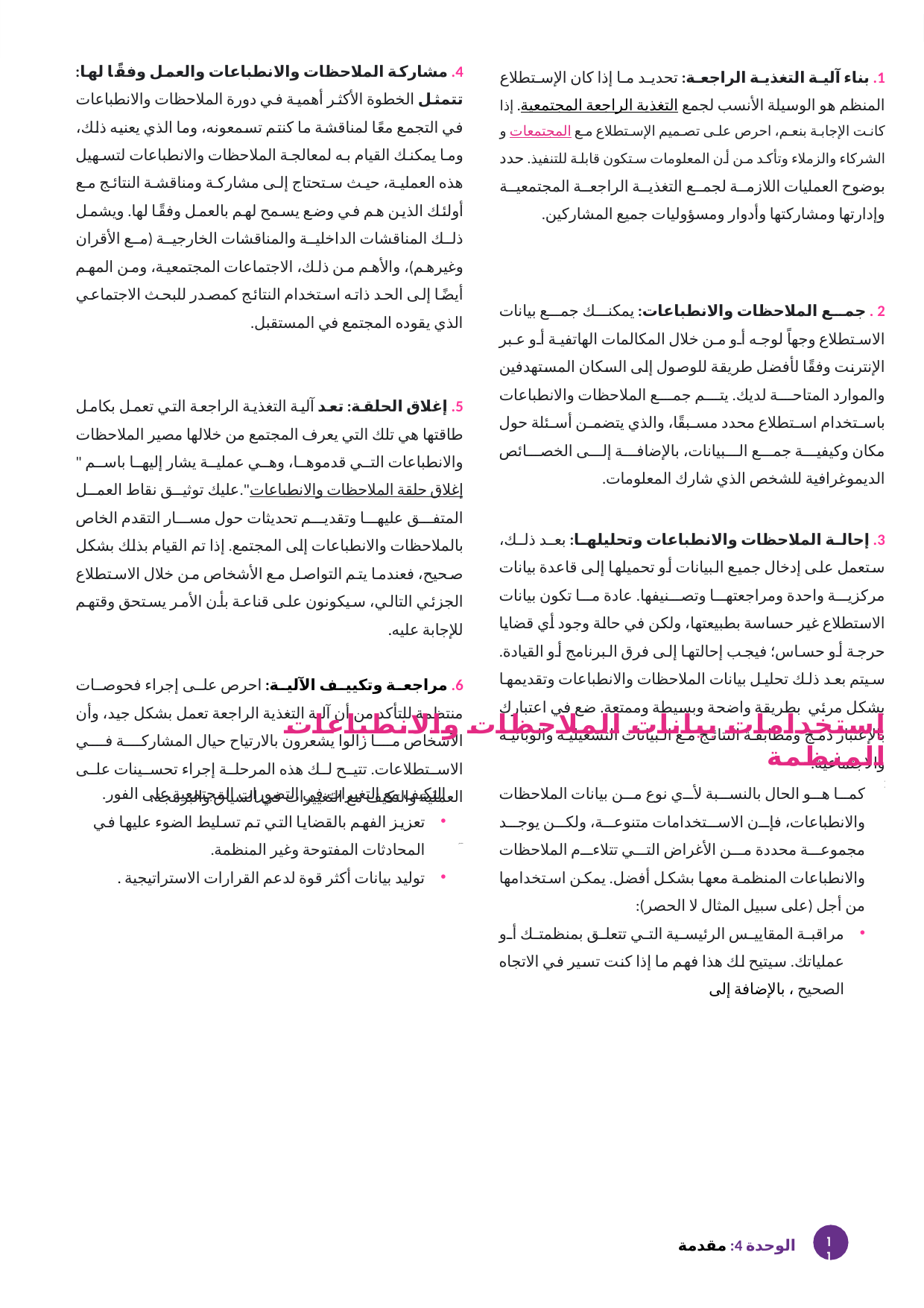

4. مشاركة الملاحظات والانطباعات والعمل وفقًا لها: تتمثل الخطوة الأكثر أهمية في دورة الملاحظات والانطباعات في التجمع معًا لمناقشة ما كنتم تسمعونه، وما الذي يعنيه ذلك، وما يمكنك القيام به لمعالجة الملاحظات والانطباعات لتسهيل هذه العملية، حيث ستحتاج إلى مشاركة ومناقشة النتائج مع أولئك الذين هم في وضع يسمح لهم بالعمل وفقًا لها. ويشمل ذلك المناقشات الداخلية والمناقشات الخارجية (مع الأقران وغيرهم)، والأهم من ذلك، الاجتماعات المجتمعية، ومن المهم أيضًا إلى الحد ذاته استخدام النتائج كمصدر للبحث الاجتماعي الذي يقوده المجتمع في المستقبل.

5. إغلاق الحلقة: تعد آلية التغذية الراجعة التي تعمل بكامل طاقتها هي تلك التي يعرف المجتمع من خلالها مصير الملاحظات والانطباعات التي قدموها، وهي عملية يشار إليها باسم "إغلاق حلقة الملاحظات والانطباعات".عليك توثيق نقاط العمل المتفق عليها وتقديم تحديثات حول مسار التقدم الخاص بالملاحظات والانطباعات إلى المجتمع. إذا تم القيام بذلك بشكل صحيح، فعندما يتم التواصل مع الأشخاص من خلال الاستطلاع الجزئي التالي، سيكونون على قناعة بأن الأمر يستحق وقتهم للإجابة عليه.

6. مراجعة وتكييف الآلية: احرص على إجراء فحوصات منتظمة للتأكد من أن آلية التغذية الراجعة تعمل بشكل جيد، وأن الأشخاص ما زالوا يشعرون بالارتياح حيال المشاركة في الاستطلاعات. تتيح لك هذه المرحلة إجراء تحسينات على العملية والتكيف مع التغييرات في السياق والبرمجة.

مشمش
1. بناء آلية التغذية الراجعة: تحديد ما إذا كان الإستطلاع المنظم هو الوسيلة الأنسب لجمع التغذية الراجعة المجتمعية. إذا كانت الإجابة بنعم، احرص على تصميم الإستطلاع مع المجتمعات و الشركاء والزملاء وتأكد من أن المعلومات ستكون قابلة للتنفيذ. حدد بوضوح العمليات اللازمة لجمع التغذية الراجعة المجتمعية وإدارتها ومشاركتها وأدوار ومسؤوليات جميع المشاركين.

2 . جمع الملاحظات والانطباعات: يمكنك جمع بيانات الاستطلاع وجهاً لوجه أو من خلال المكالمات الهاتفية أو عبر الإنترنت وفقًا لأفضل طريقة للوصول إلى السكان المستهدفين والموارد المتاحة لديك. يتم جمع الملاحظات والانطباعات باستخدام استطلاع محدد مسبقًا، والذي يتضمن أسئلة حول مكان وكيفية جمع البيانات، بالإضافة إلى الخصائص الديموغرافية للشخص الذي شارك المعلومات.

3. إحالة الملاحظات والانطباعات وتحليلها: بعد ذلك، ستعمل على إدخال جميع البيانات أو تحميلها إلى قاعدة بيانات مركزية واحدة ومراجعتها وتصنيفها. عادة ما تكون بيانات الاستطلاع غير حساسة بطبيعتها، ولكن في حالة وجود أي قضايا حرجة أو حساس؛ فيجب إحالتها إلى فرق البرنامج أو القيادة. سيتم بعد ذلك تحليل بيانات الملاحظات والانطباعات وتقديمها بشكل مرئي  بطريقة واضحة وبسيطة وممتعة. ضع في اعتبارك بالإعتبار دمج ومطابقة النتائج مع البيانات التشغيلية والوبائية والاجتماعية.

3.

3.
إستخدامات بيانات الملاحظات والانطباعات المنظمة
التكيف مع التغيرات في التصورات المجتمعية على الفور.
تعزيز الفهم بالقضايا التي تم تسليط الضوء عليها في المحادثات المفتوحة وغير المنظمة.
توليد بيانات أكثر قوة لدعم القرارات الاستراتيجية .

كما هو الحال بالنسبة لأي نوع من بيانات الملاحظات والانطباعات، فإن الاستخدامات متنوعة، ولكن يوجد مجموعة محددة من الأغراض التي تتلاءم الملاحظات والانطباعات المنظمة معها بشكل أفضل. يمكن استخدامها من أجل (على سبيل المثال لا الحصر):
مراقبة المقاييس الرئيسية التي تتعلق بمنظمتك أو عملياتك. سيتيح لك هذا فهم ما إذا كنت تسير في الاتجاه الصحيح ، بالإضافة إلى

11
الوحدة 4: مقدمة